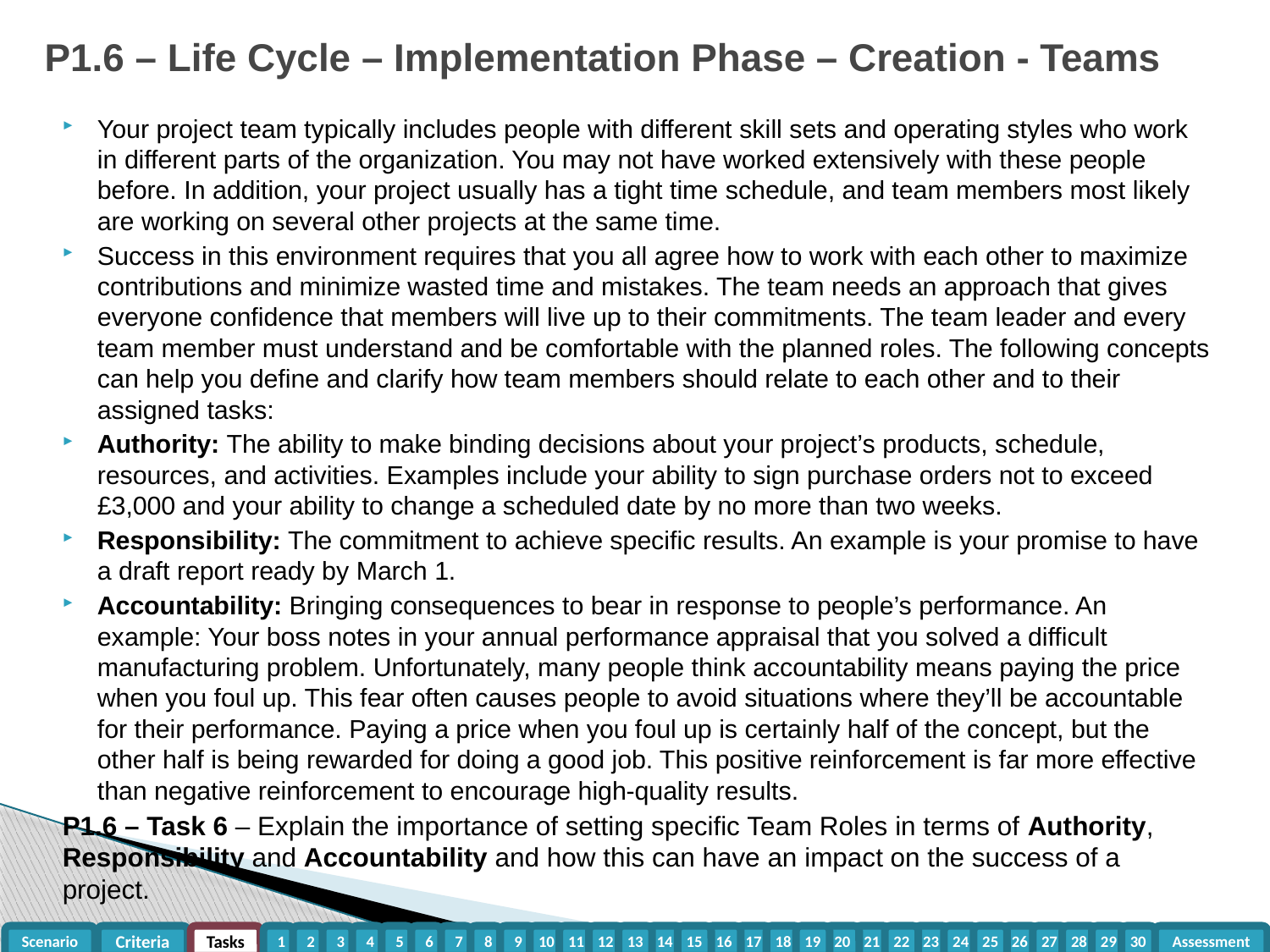

# P1.6 – Life Cycle – Implementation Phase – Creation - Teams
Your project team typically includes people with different skill sets and operating styles who work in different parts of the organization. You may not have worked extensively with these people before. In addition, your project usually has a tight time schedule, and team members most likely are working on several other projects at the same time.
Success in this environment requires that you all agree how to work with each other to maximize contributions and minimize wasted time and mistakes. The team needs an approach that gives everyone confidence that members will live up to their commitments. The team leader and every team member must understand and be comfortable with the planned roles. The following concepts can help you define and clarify how team members should relate to each other and to their assigned tasks:
Authority: The ability to make binding decisions about your project’s products, schedule, resources, and activities. Examples include your ability to sign purchase orders not to exceed £3,000 and your ability to change a scheduled date by no more than two weeks.
Responsibility: The commitment to achieve specific results. An example is your promise to have a draft report ready by March 1.
Accountability: Bringing consequences to bear in response to people’s performance. An example: Your boss notes in your annual performance appraisal that you solved a difficult manufacturing problem. Unfortunately, many people think accountability means paying the price when you foul up. This fear often causes people to avoid situations where they’ll be accountable for their performance. Paying a price when you foul up is certainly half of the concept, but the other half is being rewarded for doing a good job. This positive reinforcement is far more effective than negative reinforcement to encourage high-quality results.
P1.6 – Task 6 – Explain the importance of setting specific Team Roles in terms of Authority, Responsibility and Accountability and how this can have an impact on the success of a project.